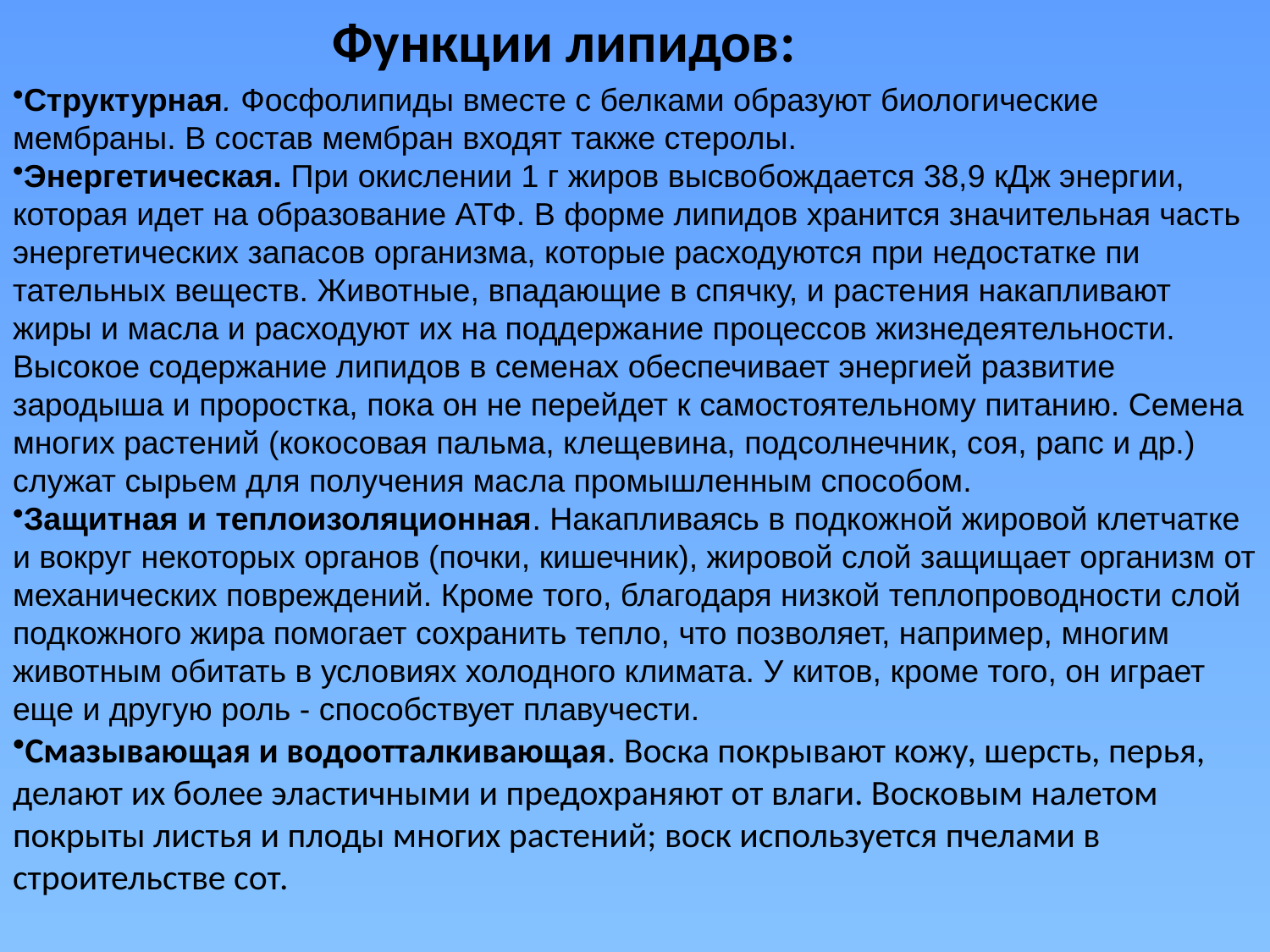

Функции липидов:
Структурная. Фосфолипиды вместе с белками образуют биологические мембраны. В состав мембран входят также стеролы.
Энергетическая. При окислении 1 г жиров высвобождает­ся 38,9 кДж энергии, которая идет на образование АТФ. В форме липидов хранится значительная часть энергетических запасов организма, которые расходуются при недостатке пи­тательных веществ. Животные, впадающие в спячку, и расте­ния накапливают жиры и масла и расходуют их на поддержа­ние процессов жизнедеятельности. Высокое содержание ли­пидов в семенах обеспечивает энергией развитие зародыша и проростка, пока он не перейдет к самостоятельному питанию. Семена многих растений (кокосовая пальма, клещевина, под­солнечник, соя, рапс и др.) служат сырьем для получения мас­ла промышленным способом.
Защитная и теплоизоляционная. Накапливаясь в подкож­ной жировой клетчатке и вокруг некоторых органов (почки, кишечник), жировой слой защищает организм от механиче­ских повреждений. Кроме того, благодаря низкой теплопроводности слой подкожного жира помогает сохранить тепло, что позволяет, например, многим животным обитать в усло­виях холодного климата. У китов, кроме того, он играет еще и другую роль - способствует плавучести.
Смазывающая и водоотталкивающая. Воска покрывают кожу, шерсть, перья, делают их более эластичными и предо­храняют от влаги. Восковым налетом покрыты листья и пло­ды многих растений; воск используется пчелами в строитель­стве сот.